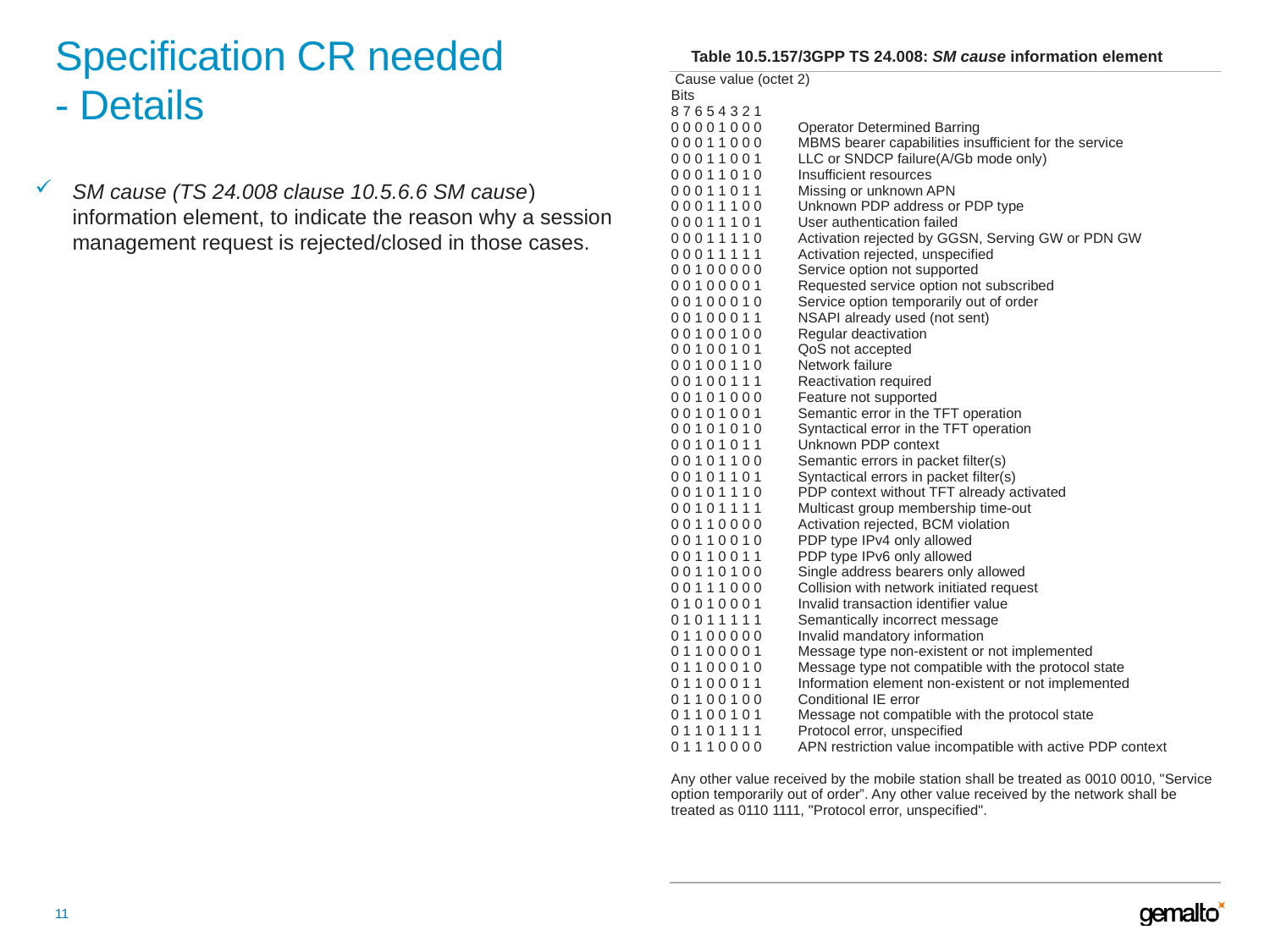

# Specification CR needed - Details
Table 10.5.157/3GPP TS 24.008: SM cause information element
| Cause value (octet 2) Bits 8 7 6 5 4 3 2 1 0 0 0 0 1 0 0 0 Operator Determined Barring 0 0 0 1 1 0 0 0 MBMS bearer capabilities insufficient for the service 0 0 0 1 1 0 0 1 LLC or SNDCP failure(A/Gb mode only) 0 0 0 1 1 0 1 0 Insufficient resources 0 0 0 1 1 0 1 1 Missing or unknown APN 0 0 0 1 1 1 0 0 Unknown PDP address or PDP type 0 0 0 1 1 1 0 1 User authentication failed 0 0 0 1 1 1 1 0 Activation rejected by GGSN, Serving GW or PDN GW 0 0 0 1 1 1 1 1 Activation rejected, unspecified 0 0 1 0 0 0 0 0 Service option not supported 0 0 1 0 0 0 0 1 Requested service option not subscribed 0 0 1 0 0 0 1 0 Service option temporarily out of order 0 0 1 0 0 0 1 1 NSAPI already used (not sent) 0 0 1 0 0 1 0 0 Regular deactivation 0 0 1 0 0 1 0 1 QoS not accepted 0 0 1 0 0 1 1 0 Network failure 0 0 1 0 0 1 1 1 Reactivation required 0 0 1 0 1 0 0 0 Feature not supported 0 0 1 0 1 0 0 1 Semantic error in the TFT operation 0 0 1 0 1 0 1 0 Syntactical error in the TFT operation 0 0 1 0 1 0 1 1 Unknown PDP context 0 0 1 0 1 1 0 0 Semantic errors in packet filter(s) 0 0 1 0 1 1 0 1 Syntactical errors in packet filter(s) 0 0 1 0 1 1 1 0 PDP context without TFT already activated 0 0 1 0 1 1 1 1 Multicast group membership time-out 0 0 1 1 0 0 0 0 Activation rejected, BCM violation 0 0 1 1 0 0 1 0 PDP type IPv4 only allowed 0 0 1 1 0 0 1 1 PDP type IPv6 only allowed 0 0 1 1 0 1 0 0 Single address bearers only allowed 0 0 1 1 1 0 0 0 Collision with network initiated request 0 1 0 1 0 0 0 1 Invalid transaction identifier value 0 1 0 1 1 1 1 1 Semantically incorrect message 0 1 1 0 0 0 0 0 Invalid mandatory information 0 1 1 0 0 0 0 1 Message type non-existent or not implemented 0 1 1 0 0 0 1 0 Message type not compatible with the protocol state 0 1 1 0 0 0 1 1 Information element non-existent or not implemented 0 1 1 0 0 1 0 0 Conditional IE error 0 1 1 0 0 1 0 1 Message not compatible with the protocol state 0 1 1 0 1 1 1 1 Protocol error, unspecified 0 1 1 1 0 0 0 0 APN restriction value incompatible with active PDP context   Any other value received by the mobile station shall be treated as 0010 0010, "Service option temporarily out of order”. Any other value received by the network shall be treated as 0110 1111, "Protocol error, unspecified". |
| --- |
|  |
SM cause (TS 24.008 clause 10.5.6.6 SM cause) information element, to indicate the reason why a session management request is rejected/closed in those cases.

11